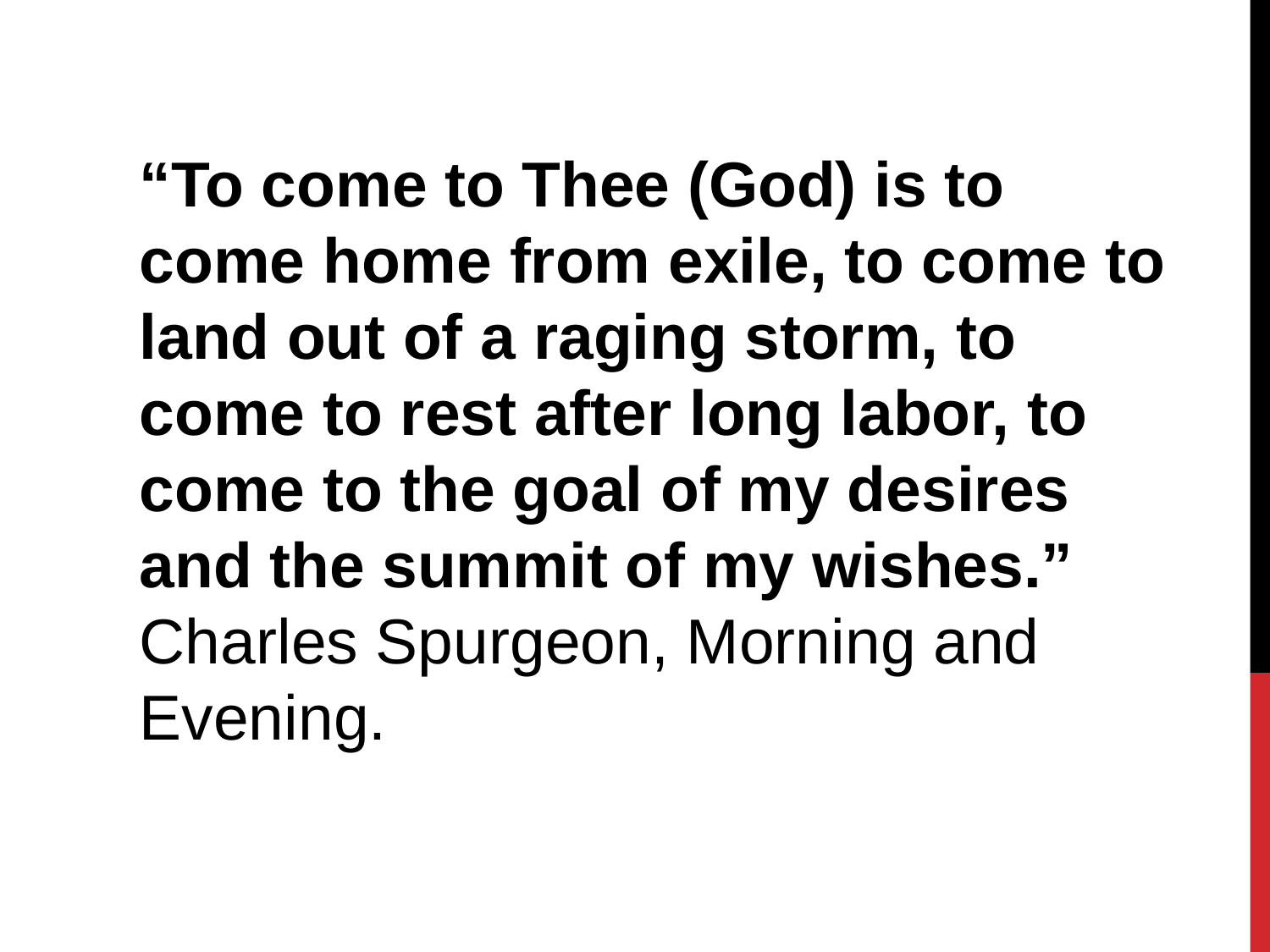

“To come to Thee (God) is to come home from exile, to come to land out of a raging storm, to come to rest after long labor, to come to the goal of my desires and the summit of my wishes.” Charles Spurgeon, Morning and Evening.